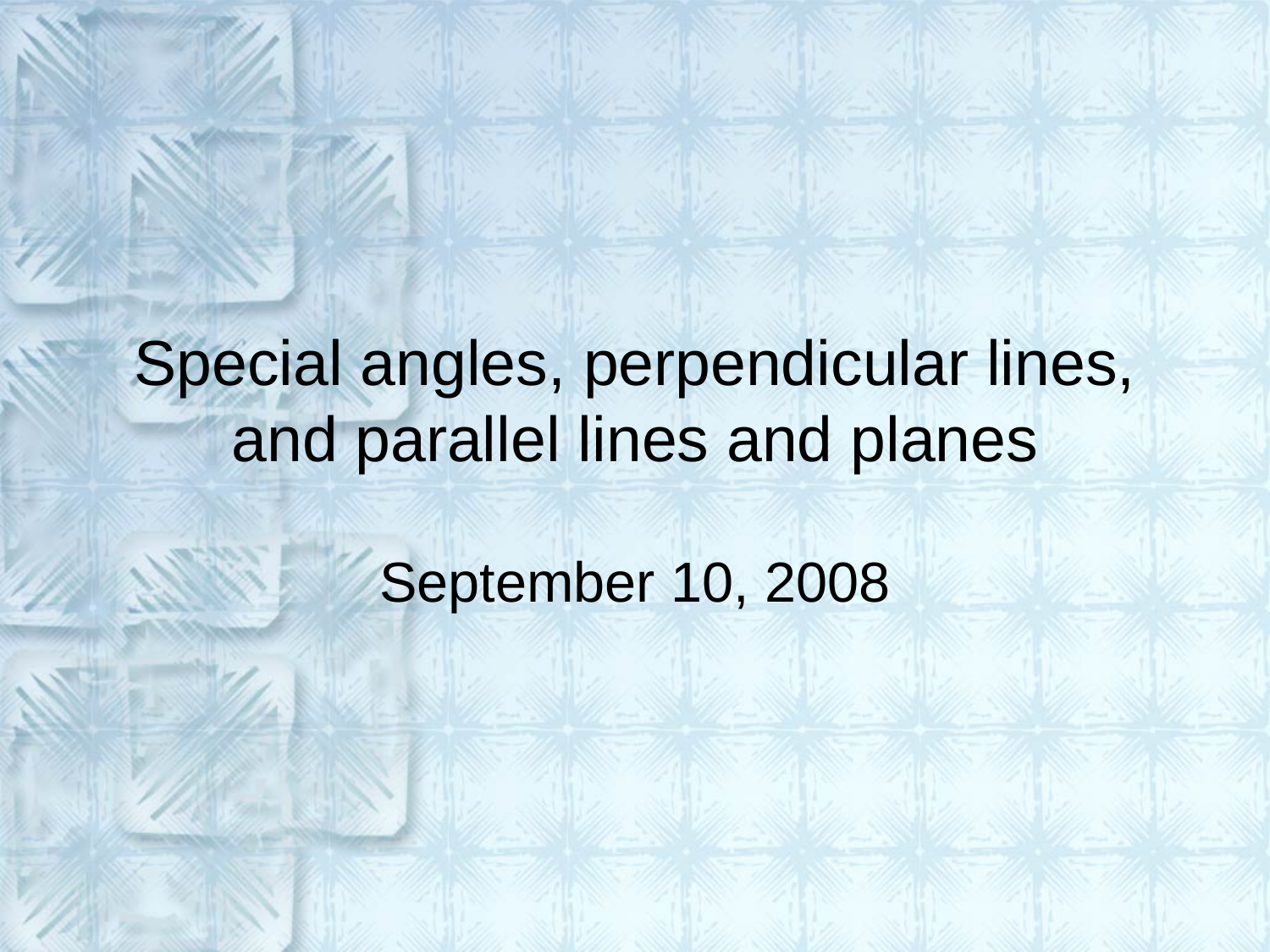

# Special angles, perpendicular lines, and parallel lines and planes
September 10, 2008